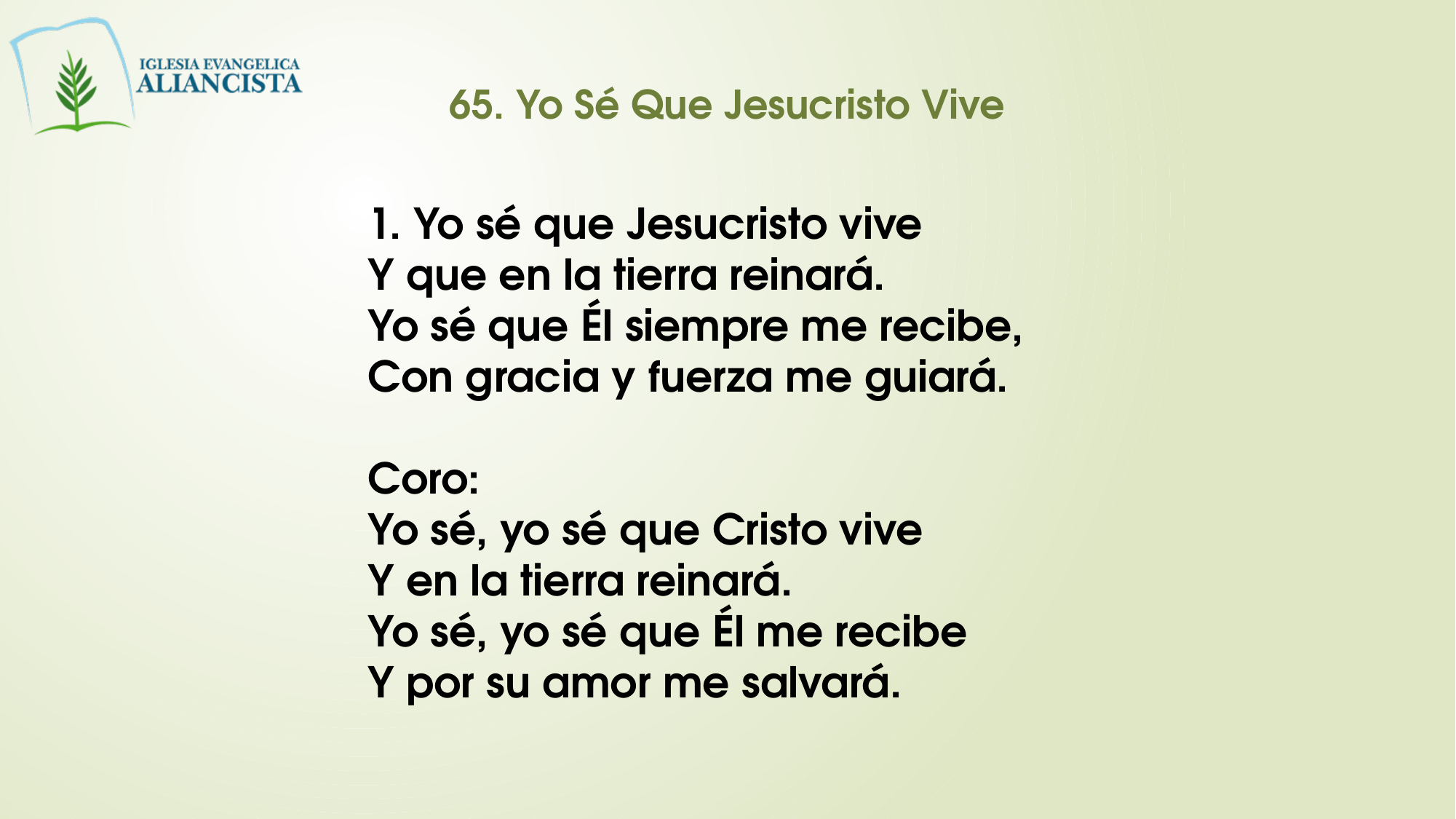

65. Yo Sé Que Jesucristo Vive
1. Yo sé que Jesucristo vive
Y que en la tierra reinará.
Yo sé que Él siempre me recibe,
Con gracia y fuerza me guiará.

Coro:
Yo sé, yo sé que Cristo vive
Y en la tierra reinará.
Yo sé, yo sé que Él me recibe
Y por su amor me salvará.